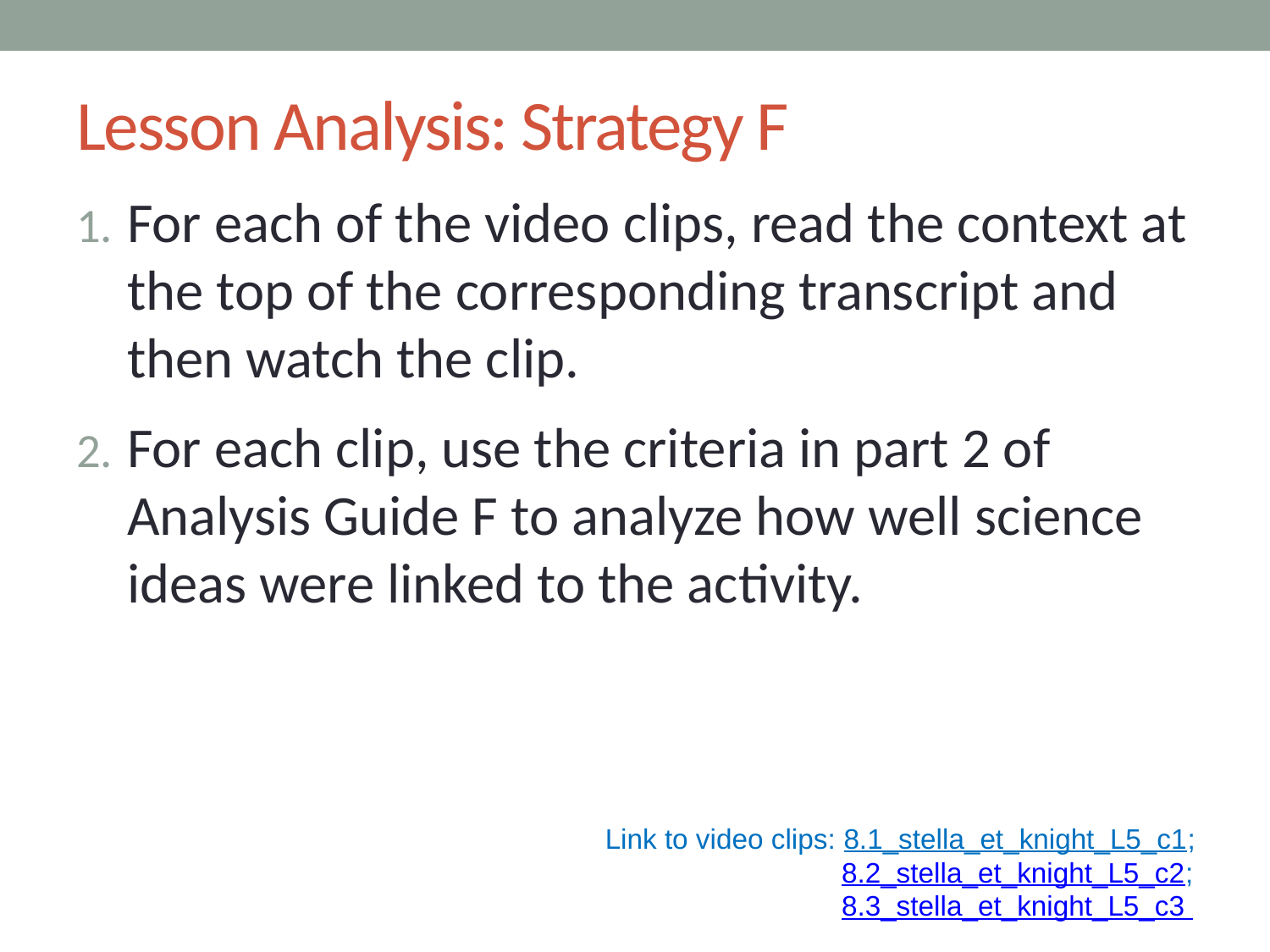

# Lesson Analysis: Strategy F
For each of the video clips, read the context at the top of the corresponding transcript and then watch the clip.
For each clip, use the criteria in part 2 of Analysis Guide F to analyze how well science ideas were linked to the activity.
Link to video clips: 8.1_stella_et_knight_L5_c1; 		              8.2_stella_et_knight_L5_c2;
	              8.3_stella_et_knight_L5_c3